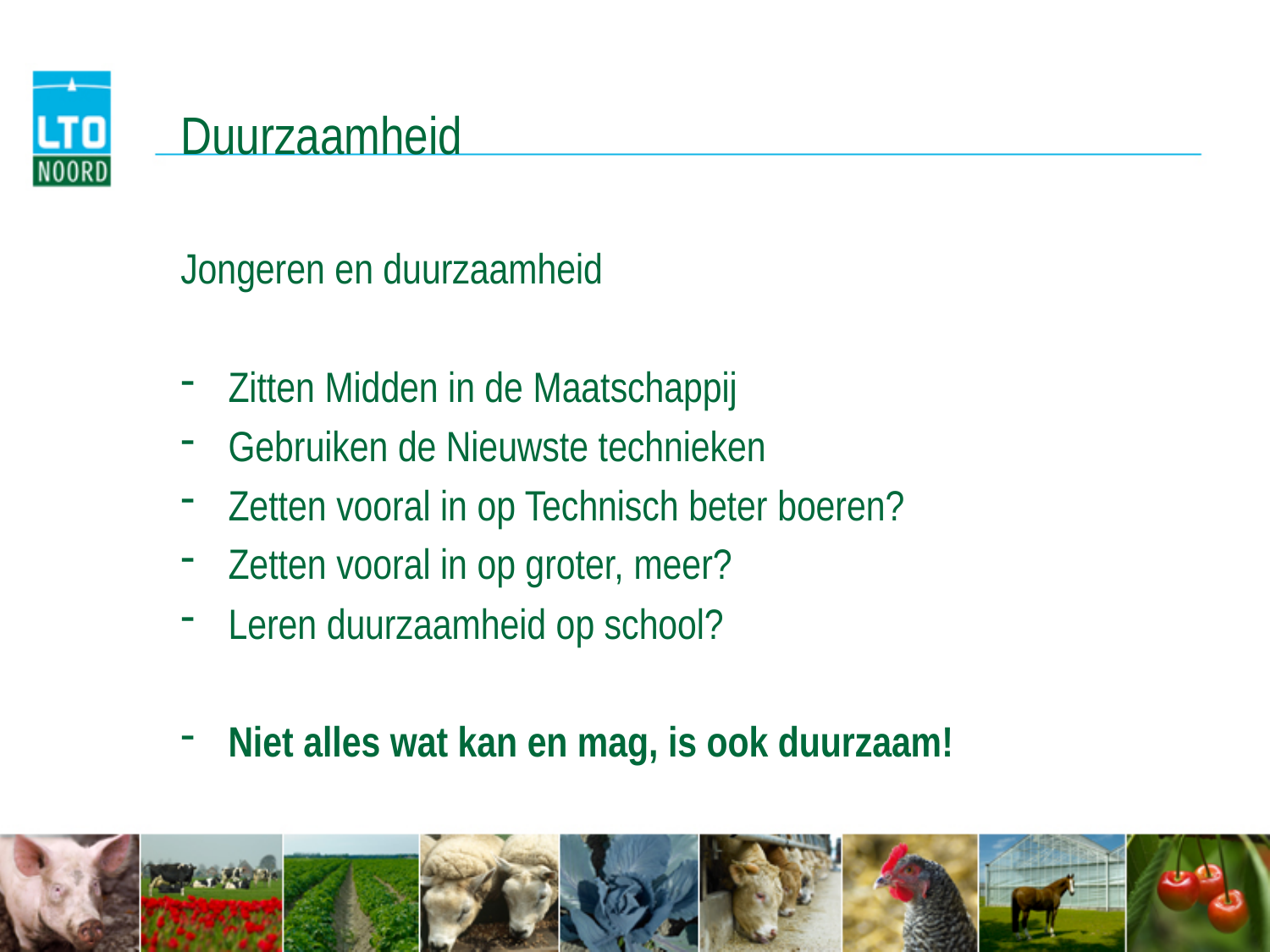

# Duurzaamheid
Jongeren en duurzaamheid

Zitten Midden in de Maatschappij
Gebruiken de Nieuwste technieken
Zetten vooral in op Technisch beter boeren?
Zetten vooral in op groter, meer?
Leren duurzaamheid op school?

Niet alles wat kan en mag, is ook duurzaam!